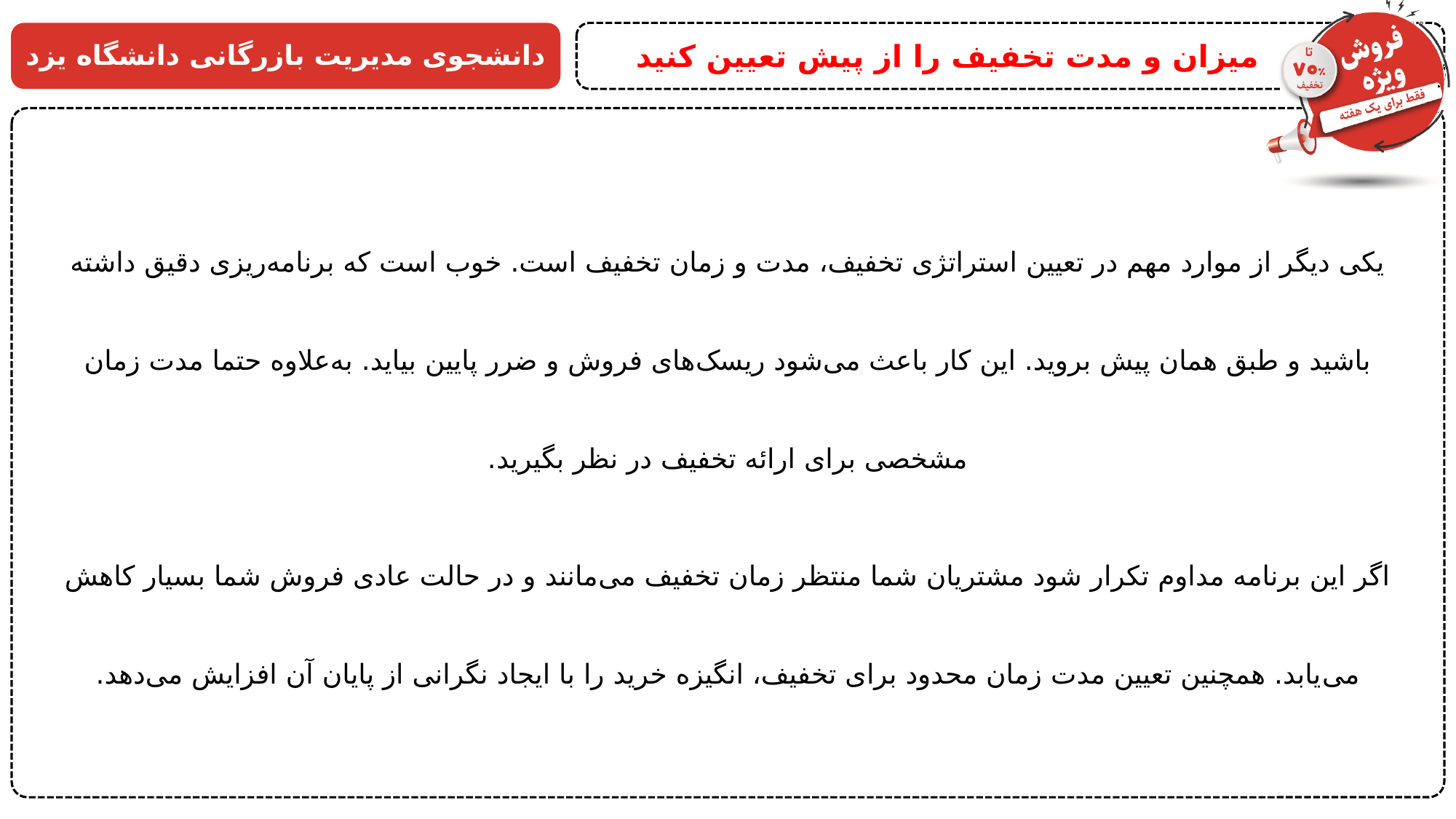

میزان و مدت تخفیف را از پیش تعیین کنید
دانشجوی مدیریت بازرگانی دانشگاه یزد
یکی دیگر از موارد مهم در تعیین استراتژی تخفیف، مدت و زمان تخفیف است. خوب است که برنامه‌ریزی دقیق داشته باشید و طبق همان پیش بروید. این کار باعث می‌شود ریسک‌های فروش و ضرر پایین بیاید. به‌علاوه حتما مدت زمان مشخصی برای ارائه تخفیف در نظر بگیرید.
اگر این برنامه مداوم تکرار شود مشتریان شما منتظر زمان تخفیف می‌مانند و در حالت عادی فروش شما بسیار کاهش می‌یابد. همچنین تعیین مدت زمان محدود برای تخفیف، انگیزه خرید را با ایجاد نگرانی از پایان آن افزایش می‌دهد.